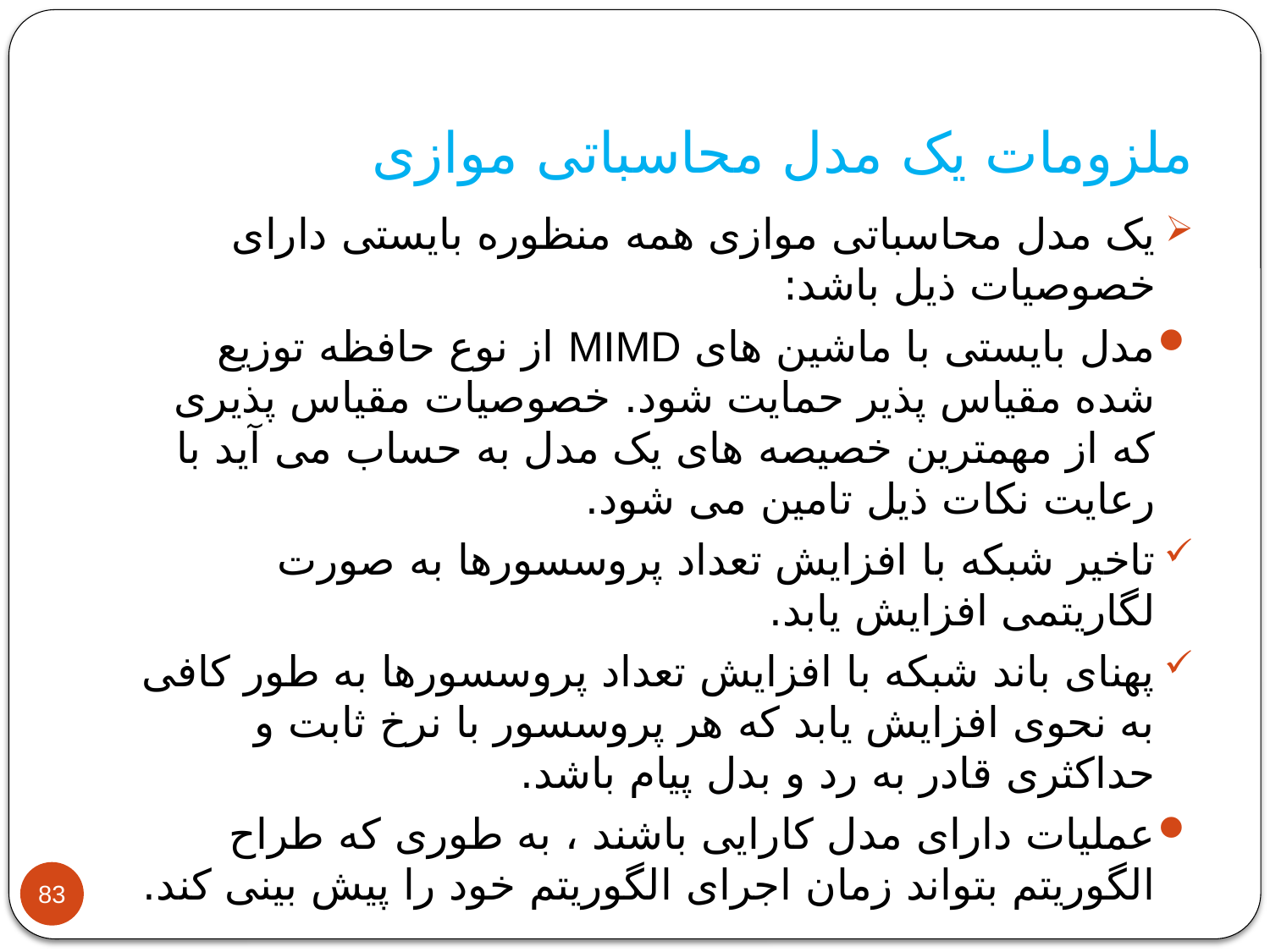

# ملزومات یک مدل محاسباتی موازی
یک مدل محاسباتی موازی همه منظوره بایستی دارای خصوصیات ذیل باشد:
مدل بایستی با ماشین های MIMD از نوع حافظه توزیع شده مقیاس پذیر حمایت شود. خصوصیات مقیاس پذیری که از مهمترین خصیصه های یک مدل به حساب می آید با رعایت نکات ذیل تامین می شود.
تاخیر شبکه با افزایش تعداد پروسسورها به صورت لگاریتمی افزایش یابد.
پهنای باند شبکه با افزایش تعداد پروسسورها به طور کافی به نحوی افزایش یابد که هر پروسسور با نرخ ثابت و حداکثری قادر به رد و بدل پیام باشد.
عملیات دارای مدل کارایی باشند ، به طوری که طراح الگوریتم بتواند زمان اجرای الگوریتم خود را پیش بینی کند.
83